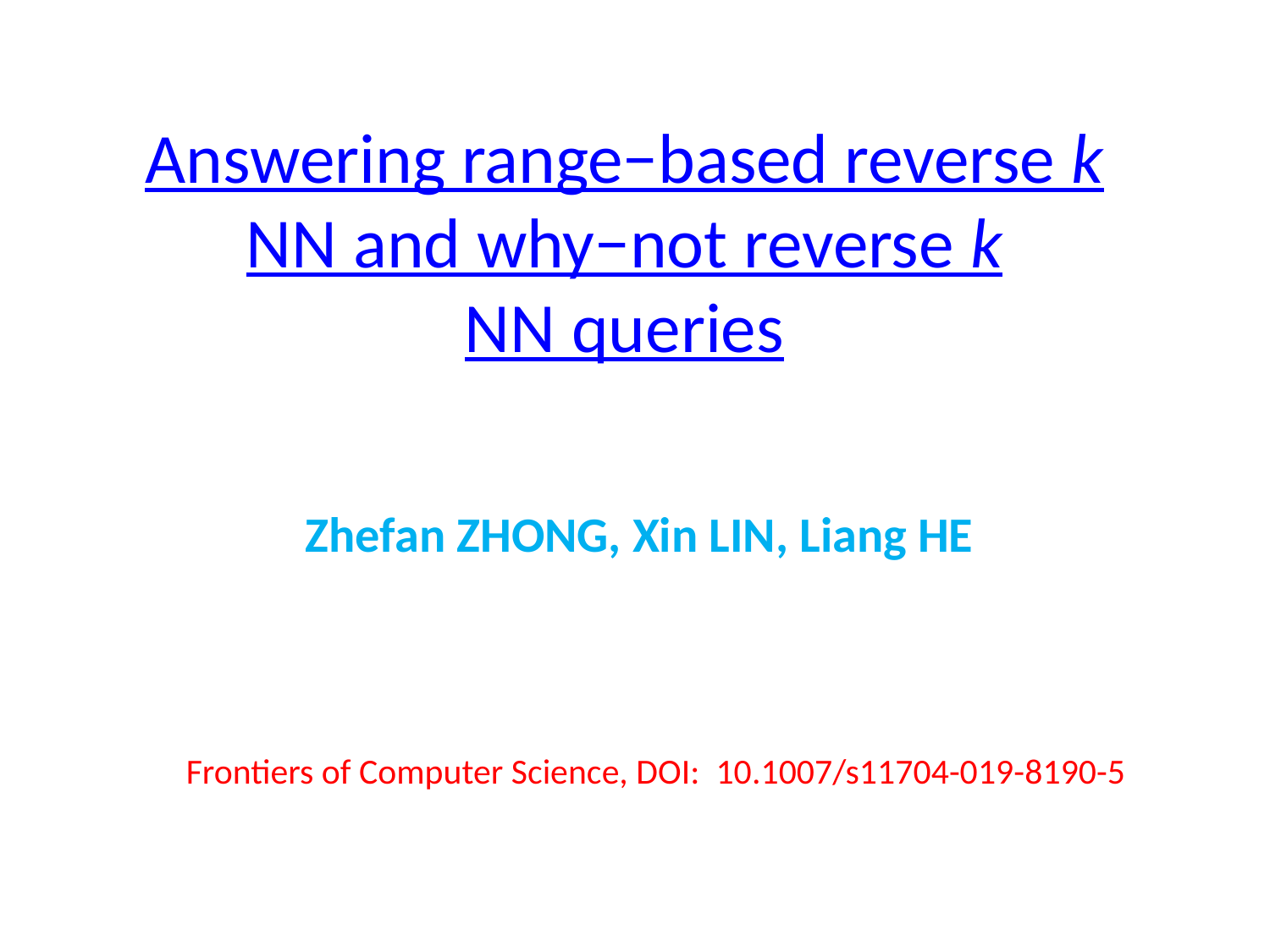

# Answering range−based reverse kNN and why−not reverse kNN queries
Zhefan ZHONG, Xin LIN, Liang HE
Frontiers of Computer Science, DOI:  10.1007/s11704-019-8190-5